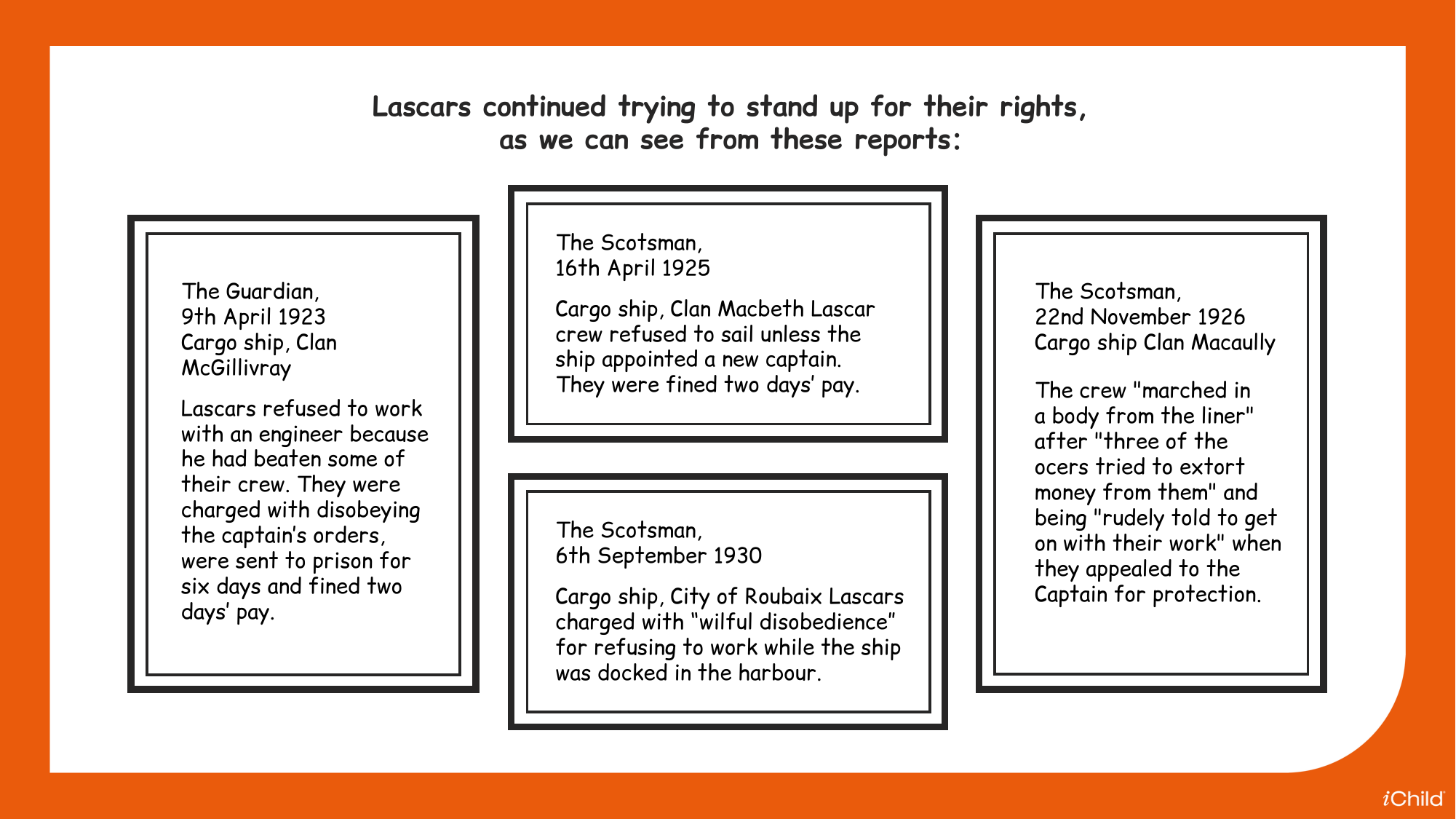

Lascars continued trying to stand up for their rights,
as we can see from these reports:

The Scotsman,
16th April 1925
Cargo ship, Clan Macbeth Lascar crew refused to sail unless the
ship appointed a new captain.
They were fined two days’ pay.

The Guardian,
9th April 1923
Cargo ship, Clan McGillivray
Lascars refused to work with an engineer because he had beaten some of their crew. They were charged with disobeying the captain’s orders, were sent to prison for six days and fined two days’ pay.
The Scotsman,
22nd November 1926
Cargo ship Clan Macaully
The crew "marched in
a body from the liner" after "three of the ocers tried to extort money from them" and being "rudely told to get on with their work" when they appealed to the Captain for protection.

The Scotsman,
6th September 1930
Cargo ship, City of Roubaix Lascars charged with “wilful disobedience” for refusing to work while the ship was docked in the harbour.